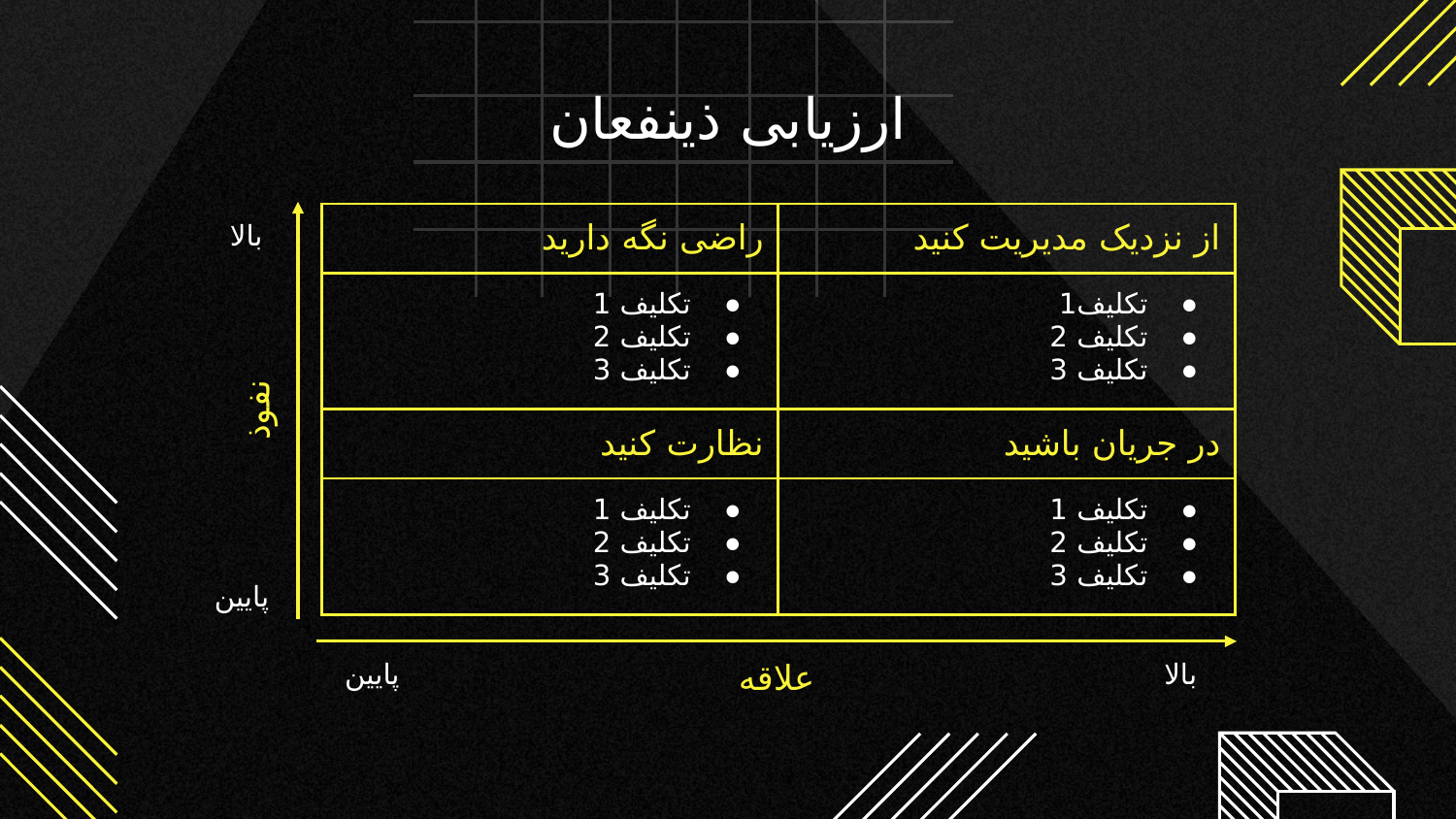

# ارزیابی ذینفعان
بالا
| راضی نگه دارید | از نزدیک مدیریت کنید |
| --- | --- |
| تکلیف 1 تکلیف 2 تکلیف 3 | تکلیف1 تکلیف 2 تکلیف 3 |
| نظارت کنید | در جریان باشید |
| تکلیف 1 تکلیف 2 تکلیف 3 | تکلیف 1 تکلیف 2 تکلیف 3 |
نفوذ
پایین
پایین
علاقه
بالا